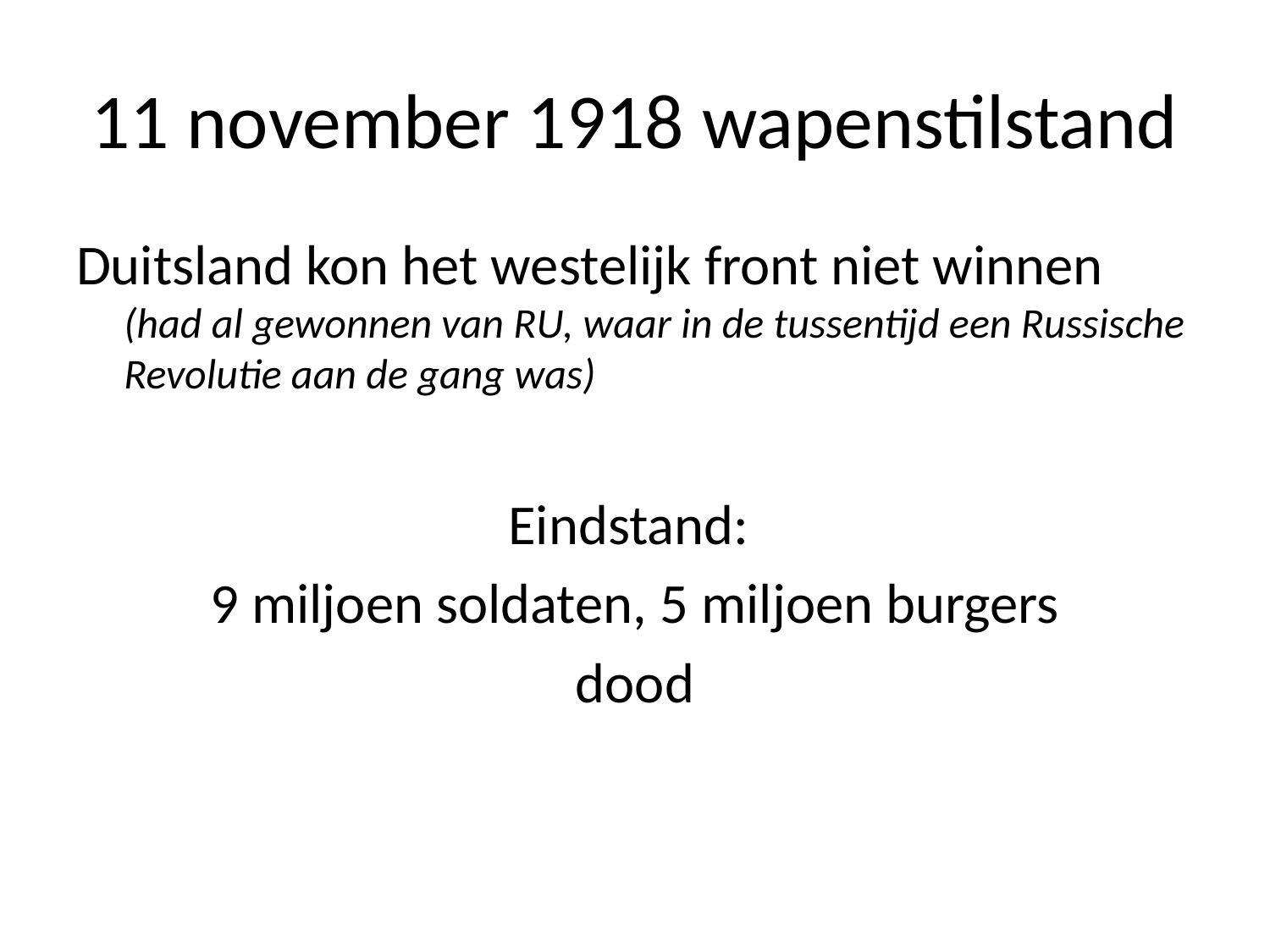

# 11 november 1918 wapenstilstand
Duitsland kon het westelijk front niet winnen (had al gewonnen van RU, waar in de tussentijd een Russische Revolutie aan de gang was)

Eindstand:
9 miljoen soldaten, 5 miljoen burgers
dood